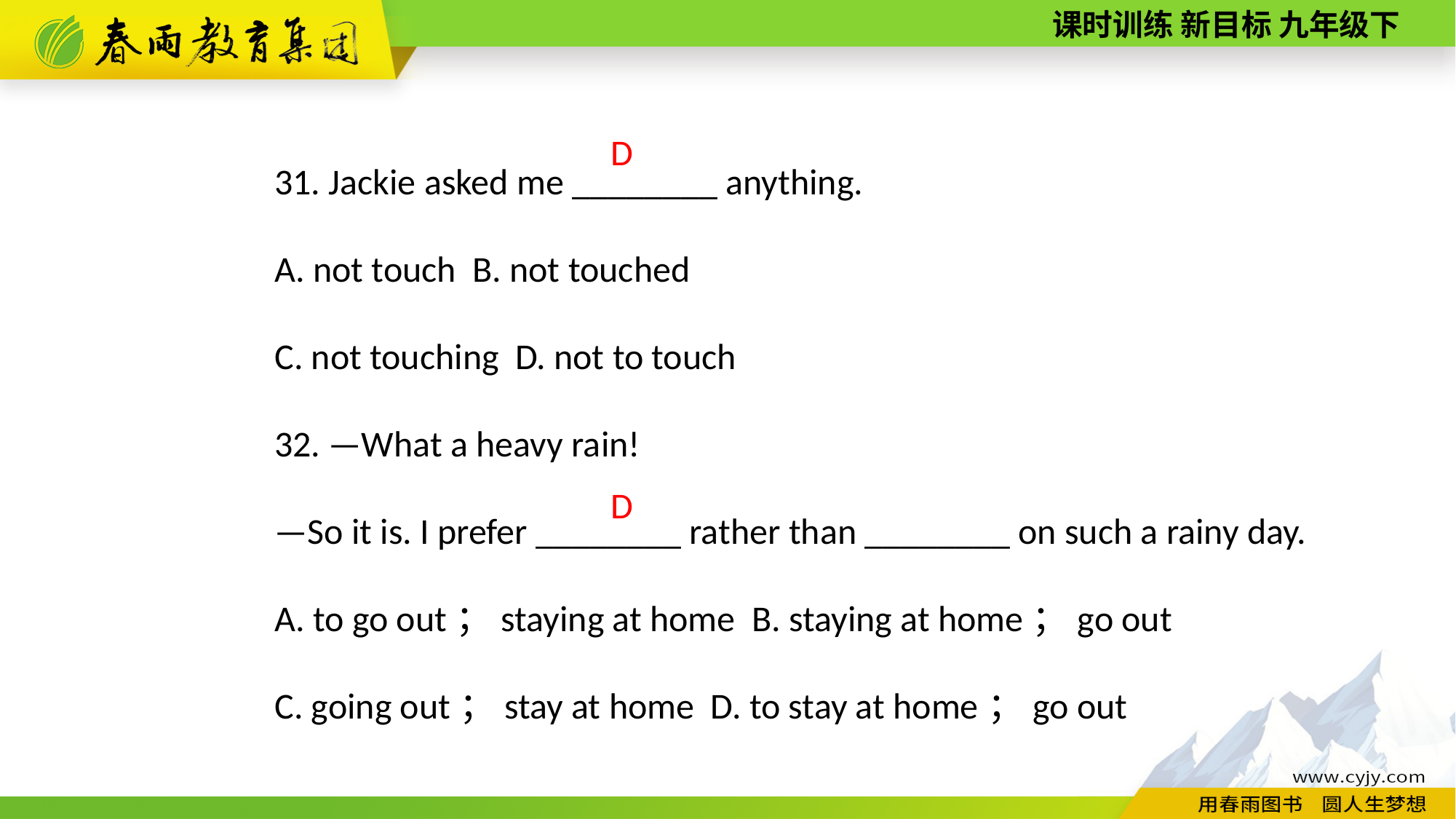

31. Jackie asked me ________ anything.
A. not touch  B. not touched
C. not touching  D. not to touch
32. —What a heavy rain!
—So it is. I prefer ________ rather than ________ on such a rainy day.
A. to go out；staying at home  B. staying at home；go out
C. going out；stay at home  D. to stay at home；go out
D
D